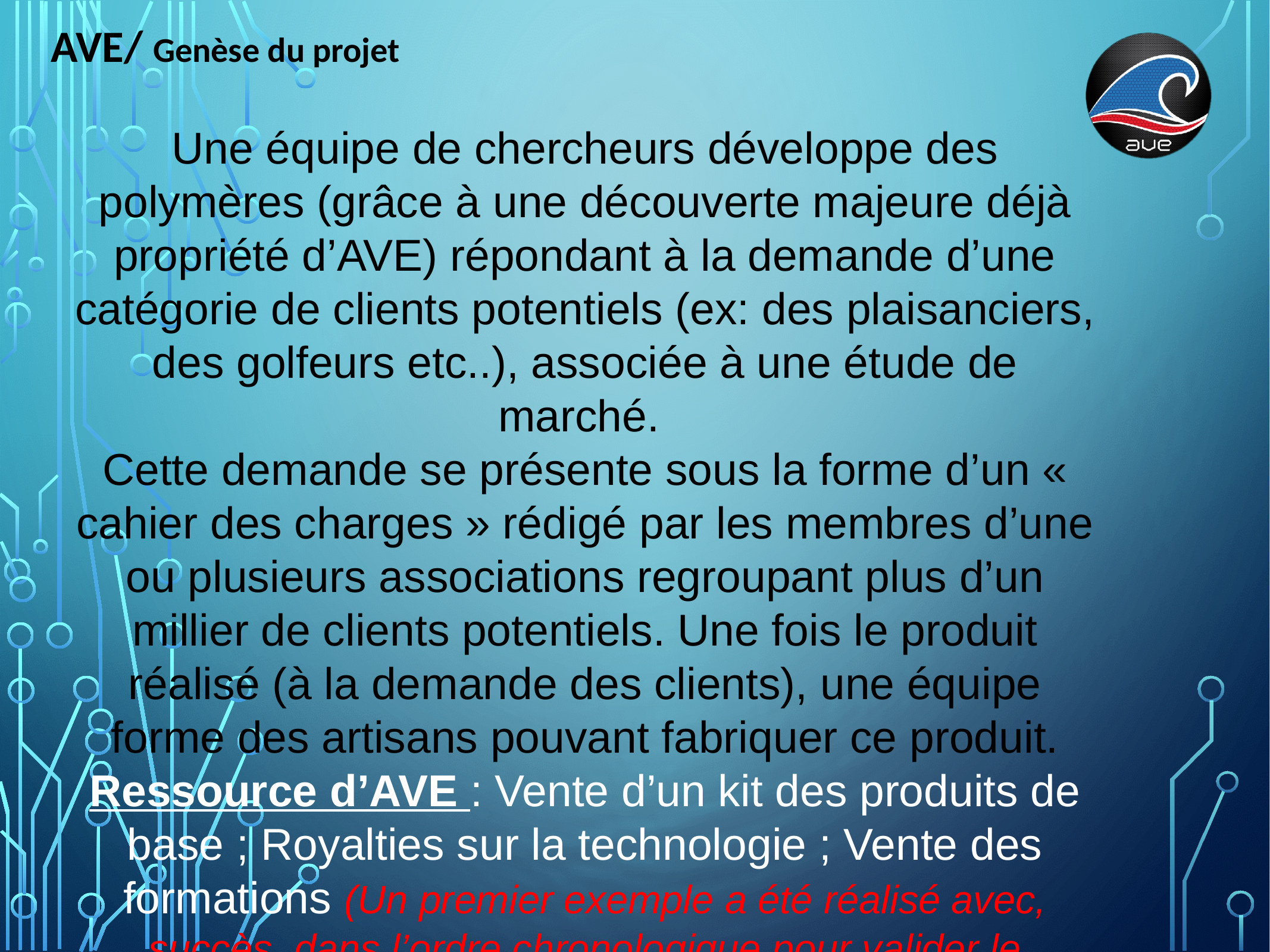

AVE/ Genèse du projet
Une équipe de chercheurs développe des polymères (grâce à une découverte majeure déjà propriété d’AVE) répondant à la demande d’une catégorie de clients potentiels (ex: des plaisanciers, des golfeurs etc..), associée à une étude de marché.
Cette demande se présente sous la forme d’un « cahier des charges » rédigé par les membres d’une ou plusieurs associations regroupant plus d’un millier de clients potentiels. Une fois le produit réalisé (à la demande des clients), une équipe forme des artisans pouvant fabriquer ce produit.
Ressource d’AVE : Vente d’un kit des produits de base ; Royalties sur la technologie ; Vente des formations (Un premier exemple a été réalisé avec, succès, dans l’ordre chronologique pour valider le système.)